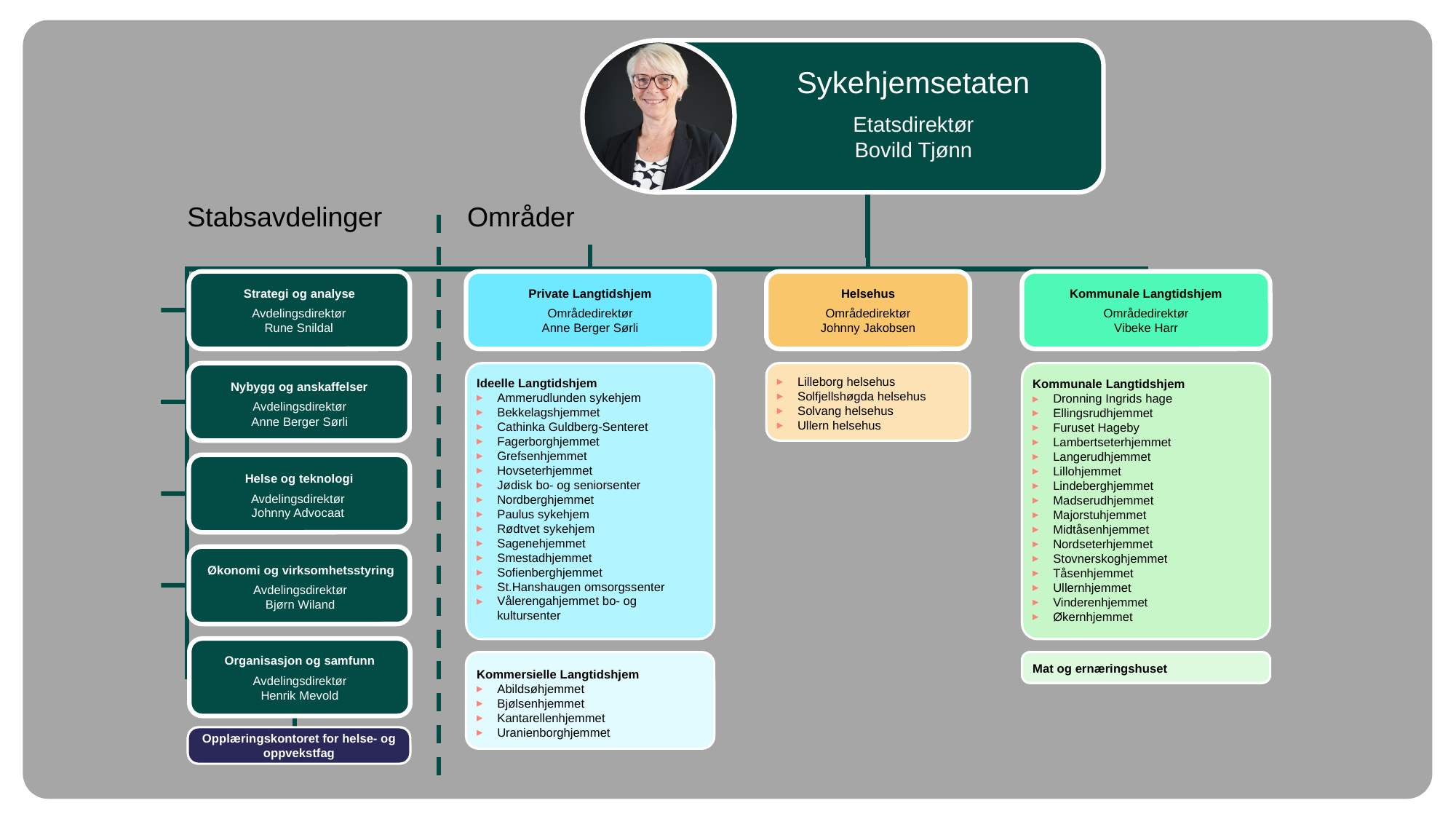

Sykehjemsetaten
Etatsdirektør
Bovild Tjønn
Stabsavdelinger
Områder

Strategi og analyse
Avdelingsdirektør
Rune Snildal

Private Langtidshjem
Helsehus
Kommunale Langtidshjem
Områdedirektør
Anne Berger Sørli
Områdedirektør
Johnny Jakobsen
Områdedirektør
Vibeke Harr

Nybygg og anskaffelser
Avdelingsdirektør
Anne Berger Sørli

Ideelle Langtidshjem
Ammerudlunden sykehjem
Bekkelagshjemmet
Cathinka Guldberg-Senteret
Fagerborghjemmet
Grefsenhjemmet
Hovseterhjemmet
Jødisk bo- og seniorsenter
Nordberghjemmet
Paulus sykehjem
Rødtvet sykehjem
Sagenehjemmet
Smestadhjemmet
Sofienberghjemmet
St.Hanshaugen omsorgssenter
Vålerengahjemmet bo- og kultursenter

Lilleborg helsehus
Solfjellshøgda helsehus
Solvang helsehus
Ullern helsehus

Kommunale Langtidshjem
Dronning Ingrids hage
Ellingsrudhjemmet
Furuset Hageby
Lambertseterhjemmet
Langerudhjemmet
Lillohjemmet
Lindeberghjemmet
Madserudhjemmet
Majorstuhjemmet
Midtåsenhjemmet
Nordseterhjemmet
Stovnerskoghjemmet
Tåsenhjemmet
Ullernhjemmet
Vinderenhjemmet
Økernhjemmet

Helse og teknologi
Avdelingsdirektør
Johnny Advocaat

Økonomi og virksomhetsstyring
Avdelingsdirektør
Bjørn Wiland

Organisasjon og samfunn
Avdelingsdirektør
Henrik Mevold
Opplæringskontoret for helse- og oppvekstfag

Kommersielle Langtidshjem
Abildsøhjemmet
Bjølsenhjemmet
Kantarellenhjemmet
Uranienborghjemmet

Mat og ernæringshuset